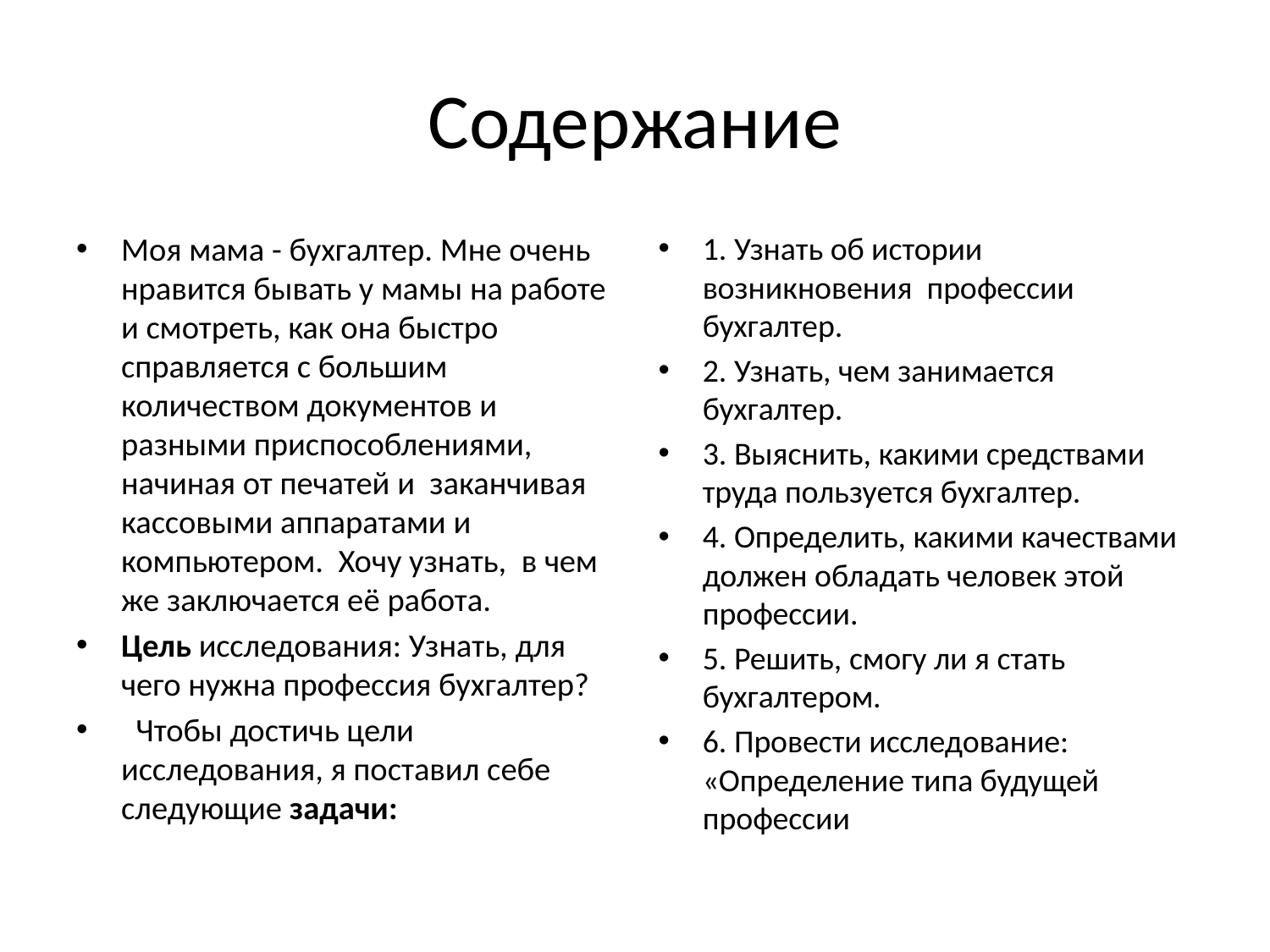

# Содержание
Моя мама - бухгалтер. Мне очень нравится бывать у мамы на работе и смотреть, как она быстро справляется с большим количеством документов и разными приспособлениями, начиная от печатей и  заканчивая кассовыми аппаратами и компьютером.  Хочу узнать,  в чем же заключается её работа.
Цель исследования: Узнать, для чего нужна профессия бухгалтер?
  Чтобы достичь цели исследования, я поставил себе следующие задачи:

1. Узнать об истории возникновения  профессии бухгалтер.
2. Узнать, чем занимается бухгалтер.
3. Выяснить, какими средствами труда пользуется бухгалтер.
4. Определить, какими качествами должен обладать человек этой профессии.
5. Решить, смогу ли я стать бухгалтером.
6. Провести исследование: «Определение типа будущей профессии